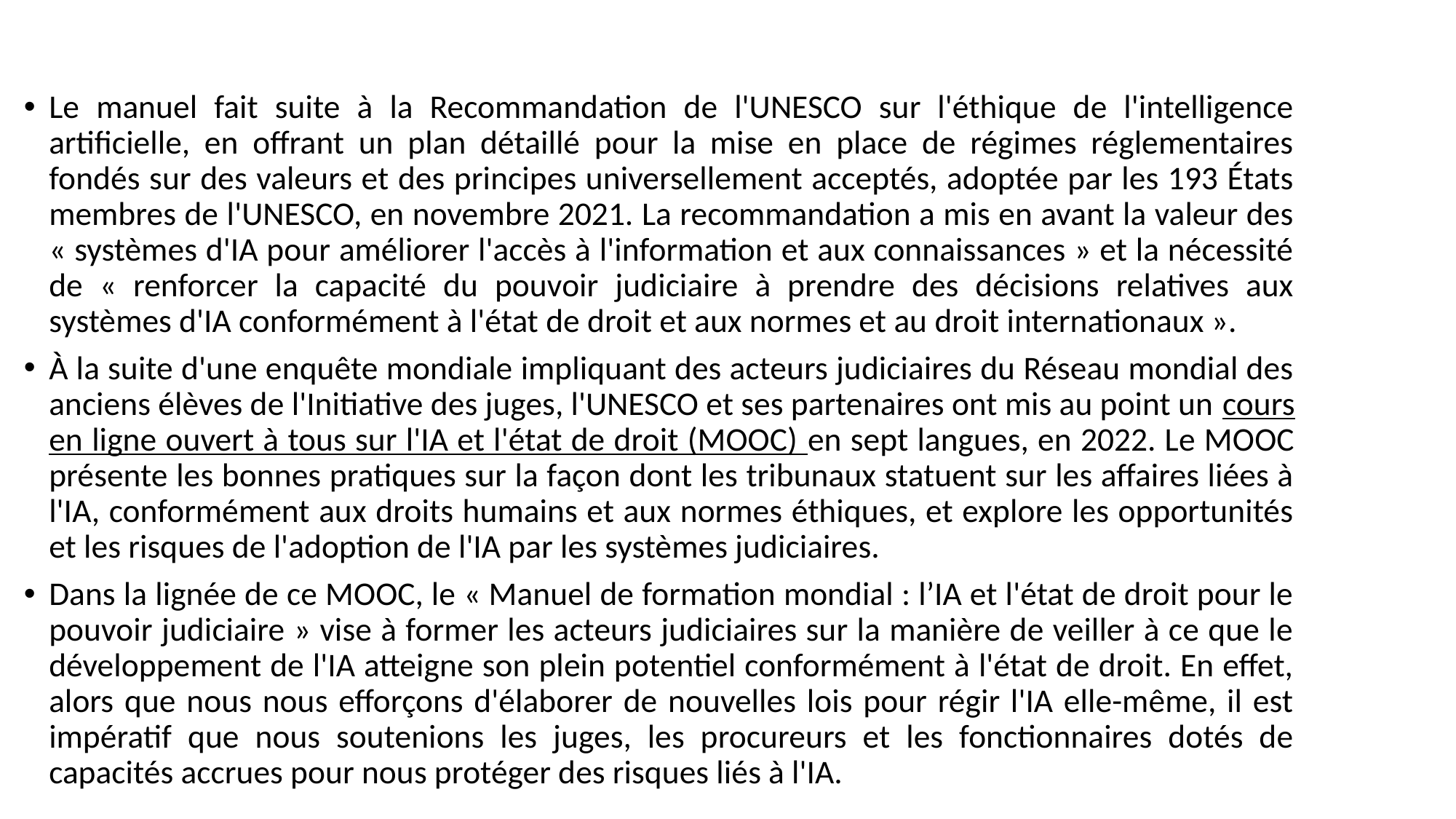

Le manuel fait suite à la Recommandation de l'UNESCO sur l'éthique de l'intelligence artificielle, en offrant un plan détaillé pour la mise en place de régimes réglementaires fondés sur des valeurs et des principes universellement acceptés, adoptée par les 193 États membres de l'UNESCO, en novembre 2021. La recommandation a mis en avant la valeur des « systèmes d'IA pour améliorer l'accès à l'information et aux connaissances » et la nécessité de « renforcer la capacité du pouvoir judiciaire à prendre des décisions relatives aux systèmes d'IA conformément à l'état de droit et aux normes et au droit internationaux ».
À la suite d'une enquête mondiale impliquant des acteurs judiciaires du Réseau mondial des anciens élèves de l'Initiative des juges, l'UNESCO et ses partenaires ont mis au point un cours en ligne ouvert à tous sur l'IA et l'état de droit (MOOC) en sept langues, en 2022. Le MOOC présente les bonnes pratiques sur la façon dont les tribunaux statuent sur les affaires liées à l'IA, conformément aux droits humains et aux normes éthiques, et explore les opportunités et les risques de l'adoption de l'IA par les systèmes judiciaires.
Dans la lignée de ce MOOC, le « Manuel de formation mondial : l’IA et l'état de droit pour le pouvoir judiciaire » vise à former les acteurs judiciaires sur la manière de veiller à ce que le développement de l'IA atteigne son plein potentiel conformément à l'état de droit. En effet, alors que nous nous efforçons d'élaborer de nouvelles lois pour régir l'IA elle-même, il est impératif que nous soutenions les juges, les procureurs et les fonctionnaires dotés de capacités accrues pour nous protéger des risques liés à l'IA.